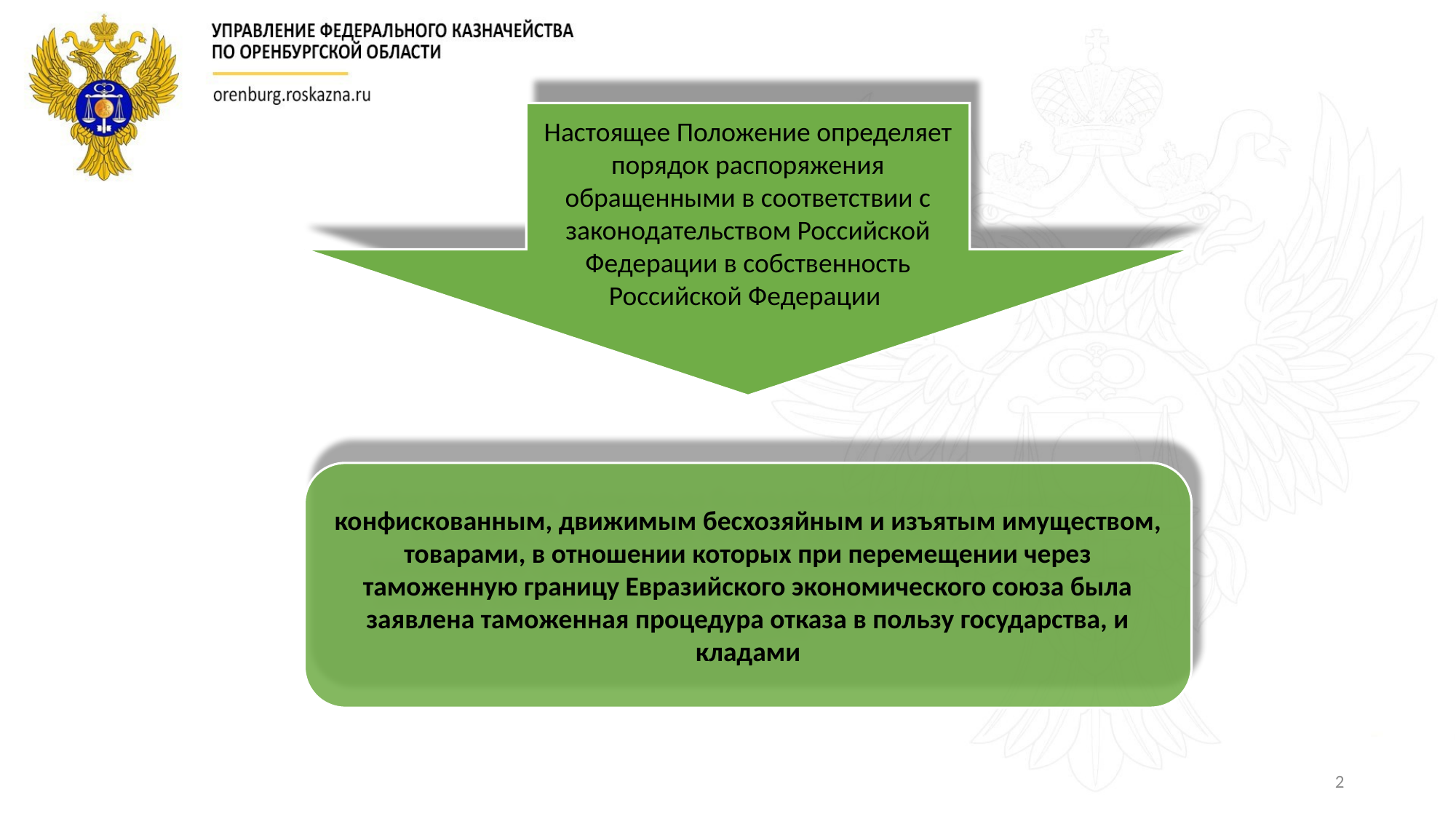

Настоящее Положение определяет порядок распоряжения обращенными в соответствии с законодательством Российской Федерации в собственность Российской Федерации
конфискованным, движимым бесхозяйным и изъятым имуществом, товарами, в отношении которых при перемещении через таможенную границу Евразийского экономического союза была заявлена таможенная процедура отказа в пользу государства, и кладами
2